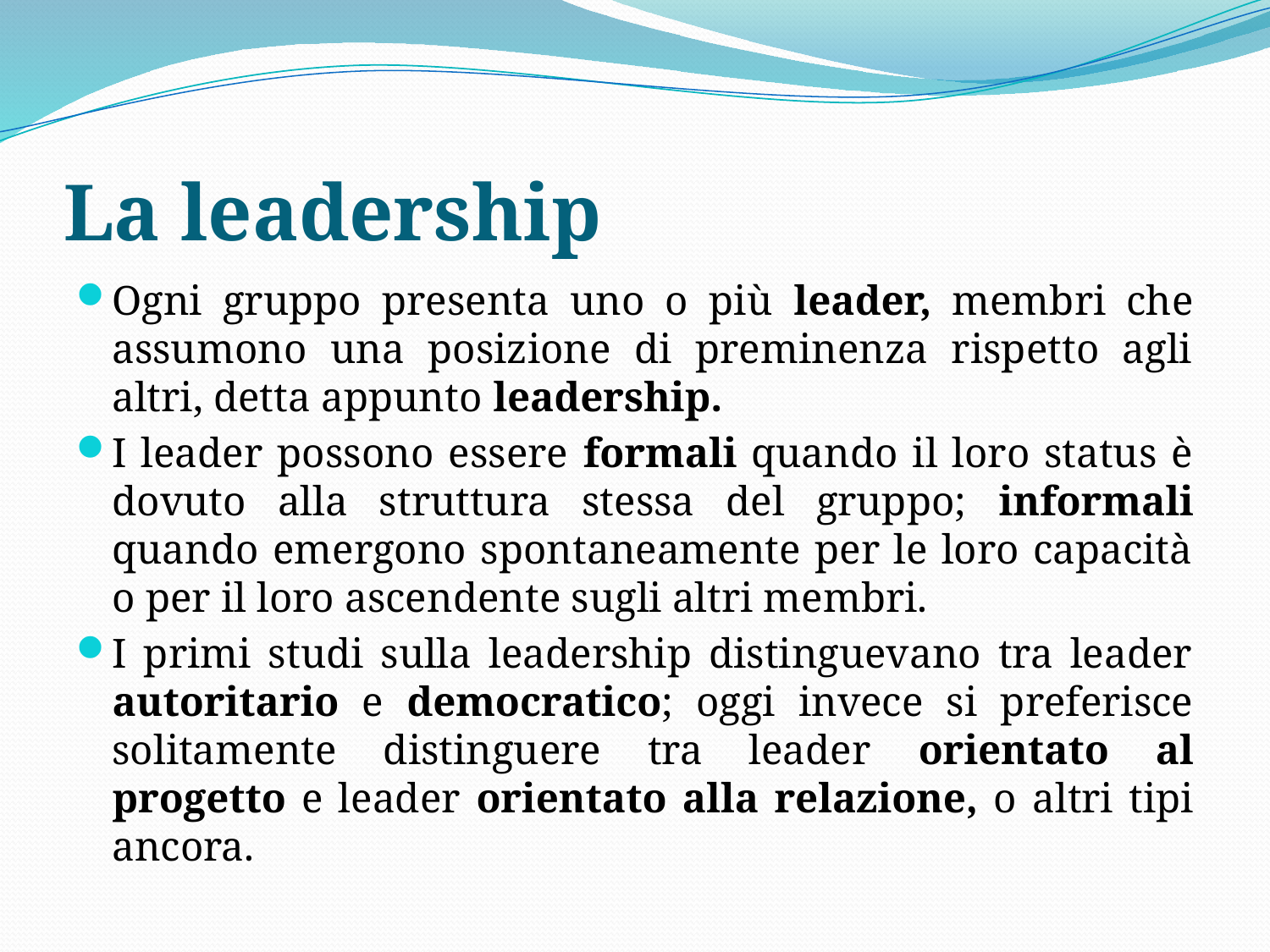

# La leadership
Ogni gruppo presenta uno o più leader, membri che assumono una posizione di preminenza rispetto agli altri, detta appunto leadership.
I leader possono essere formali quando il loro status è dovuto alla struttura stessa del gruppo; informali quando emergono spontaneamente per le loro capacità o per il loro ascendente sugli altri membri.
I primi studi sulla leadership distinguevano tra leader autoritario e democratico; oggi invece si preferisce solitamente distinguere tra leader orientato al progetto e leader orientato alla relazione, o altri tipi ancora.